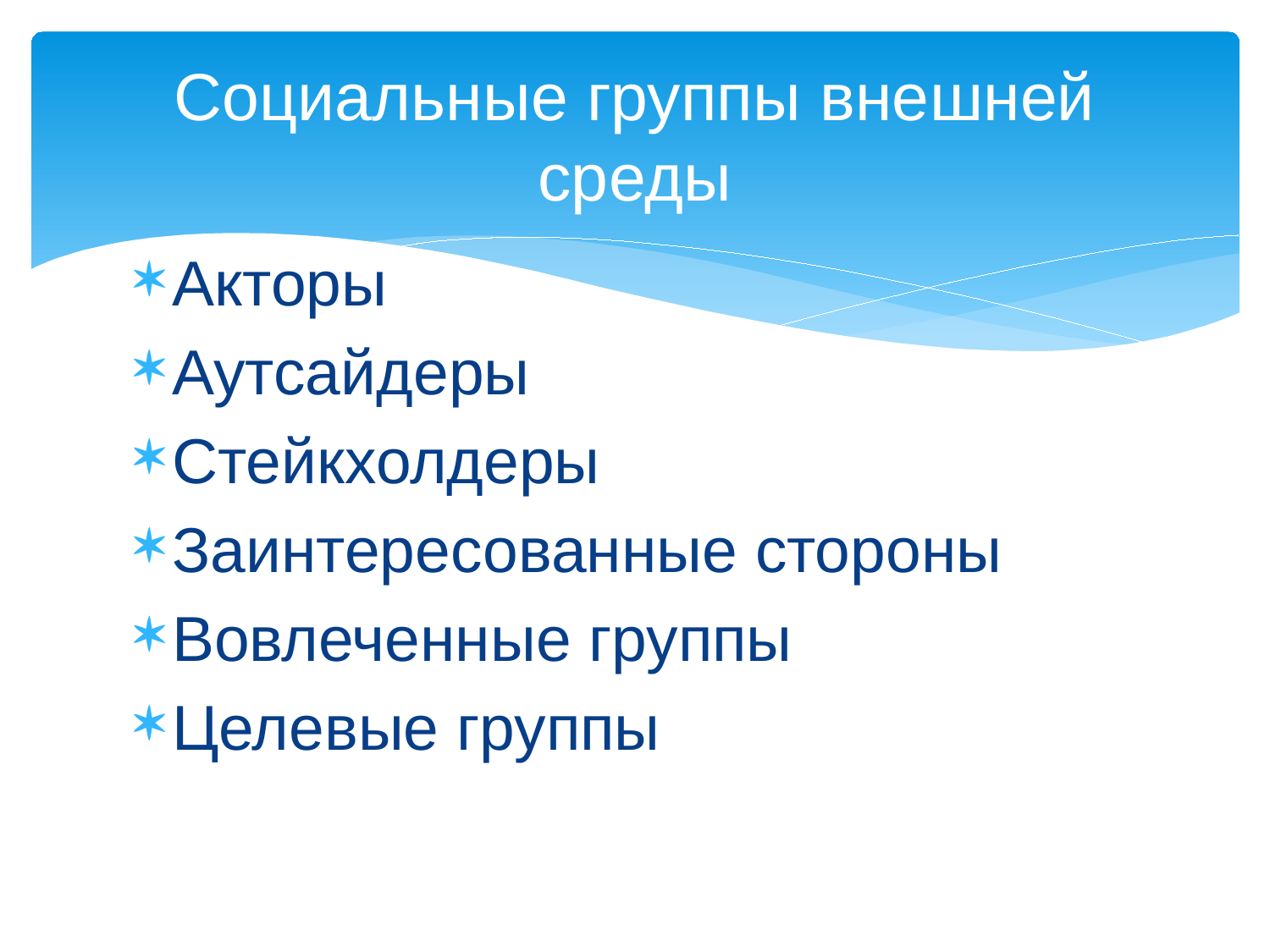

# Социальные группы внешней среды
Акторы
Аутсайдеры
Стейкхолдеры
Заинтересованные стороны
Вовлеченные группы
Целевые группы